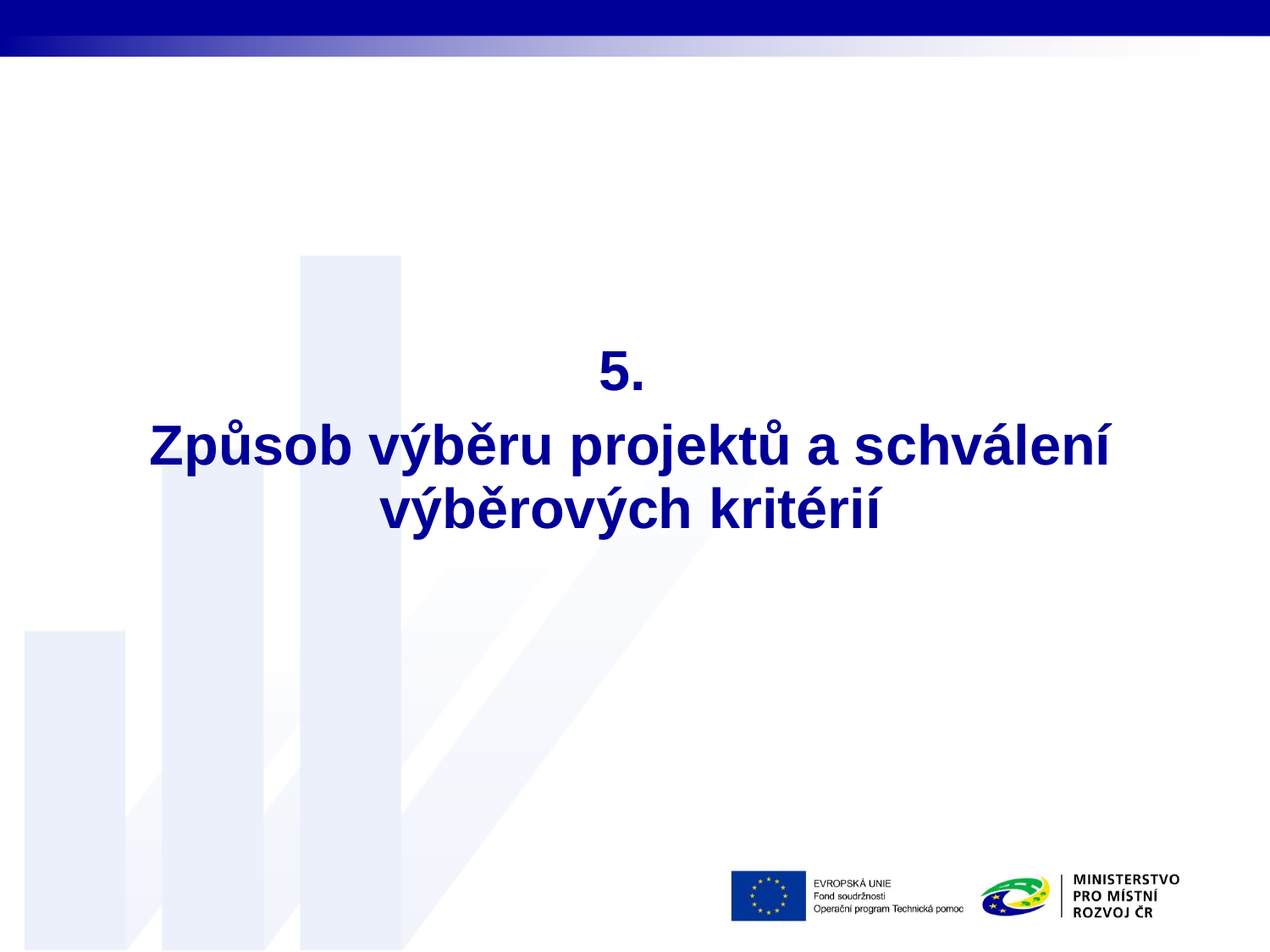

5.
Způsob výběru projektů a schválení výběrových kritérií